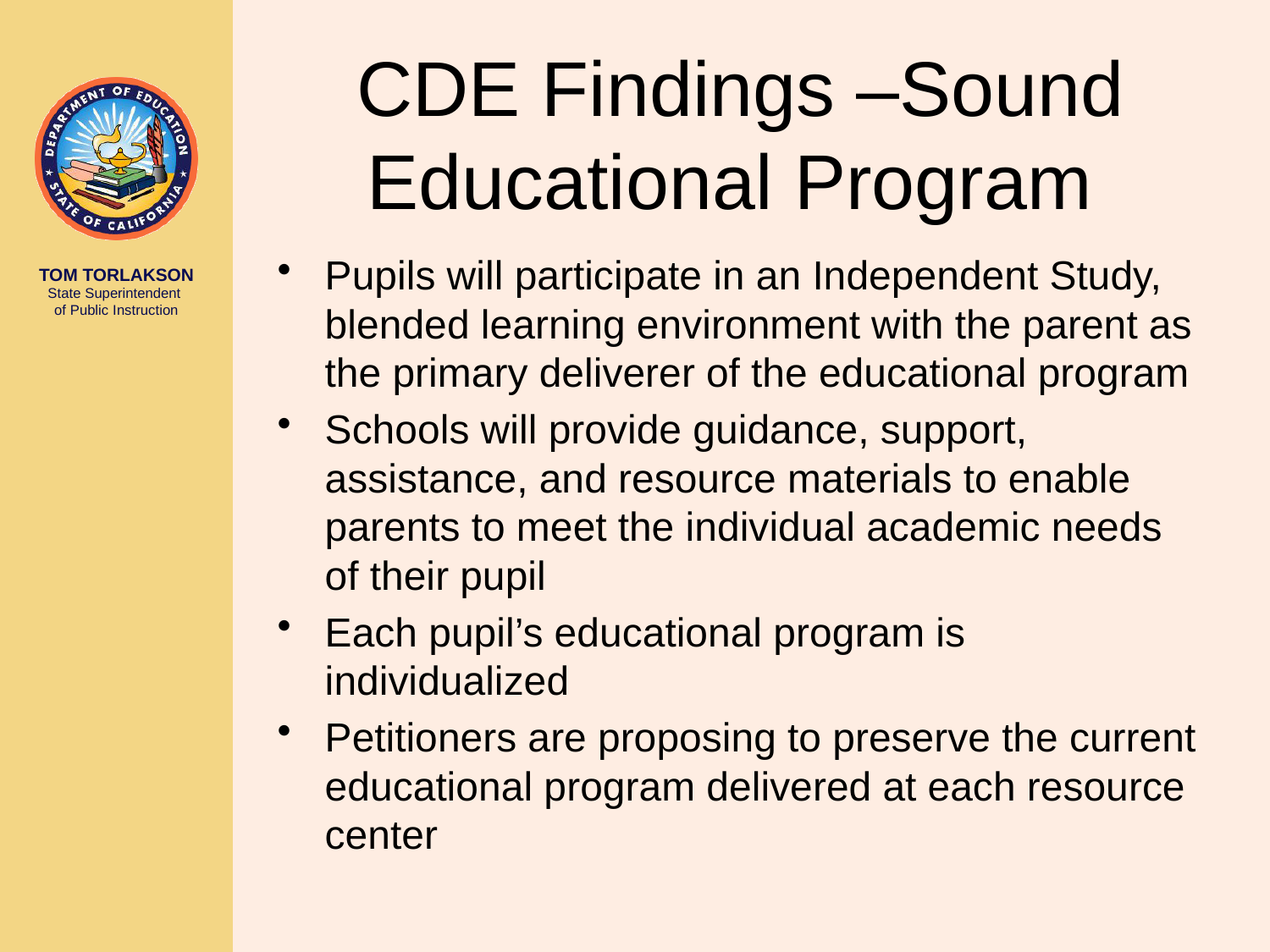

# CDE Findings –Sound Educational Program
Pupils will participate in an Independent Study, blended learning environment with the parent as the primary deliverer of the educational program
Schools will provide guidance, support, assistance, and resource materials to enable parents to meet the individual academic needs of their pupil
Each pupil’s educational program is individualized
Petitioners are proposing to preserve the current educational program delivered at each resource center